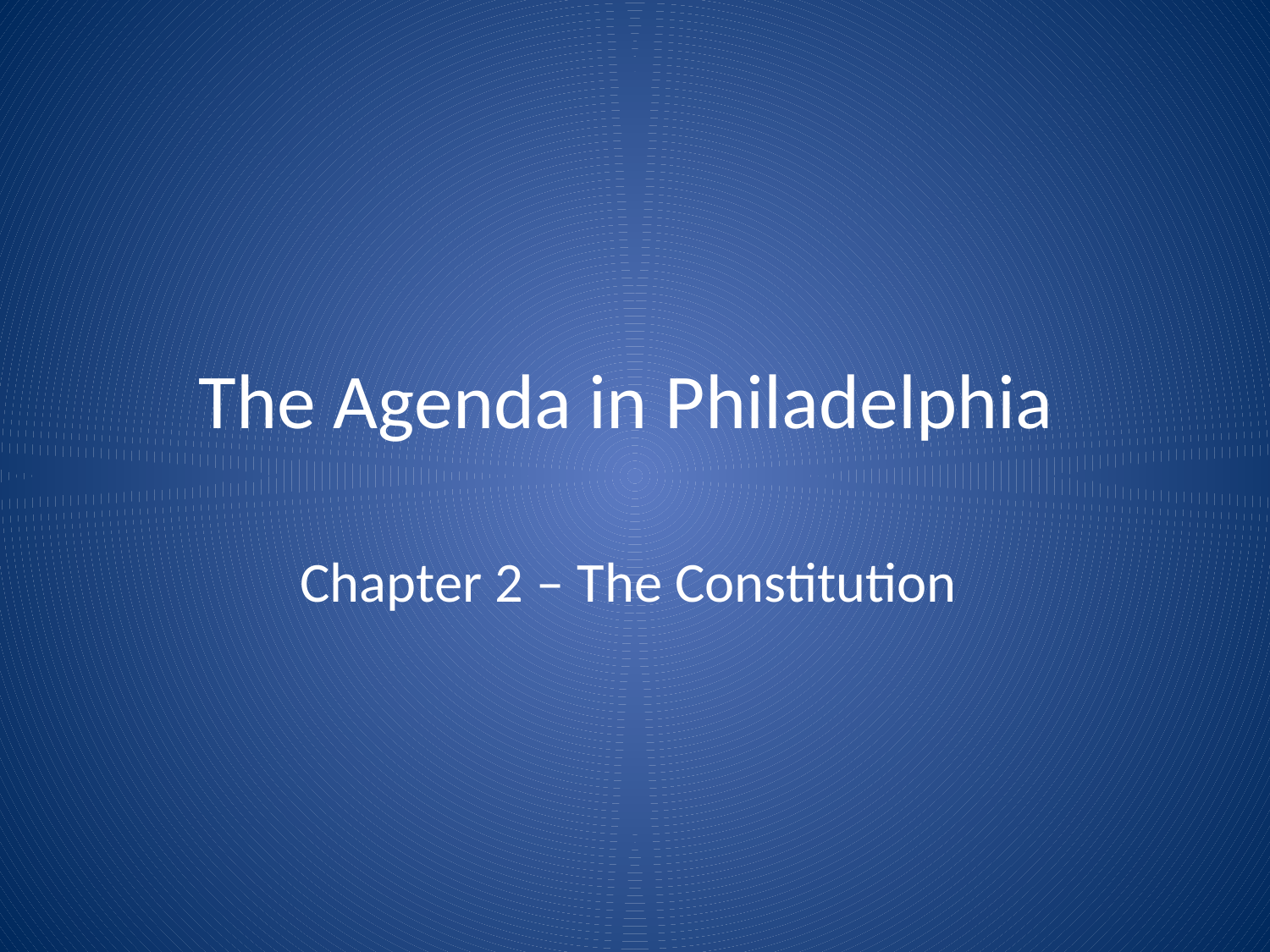

# The Agenda in Philadelphia
Chapter 2 – The Constitution